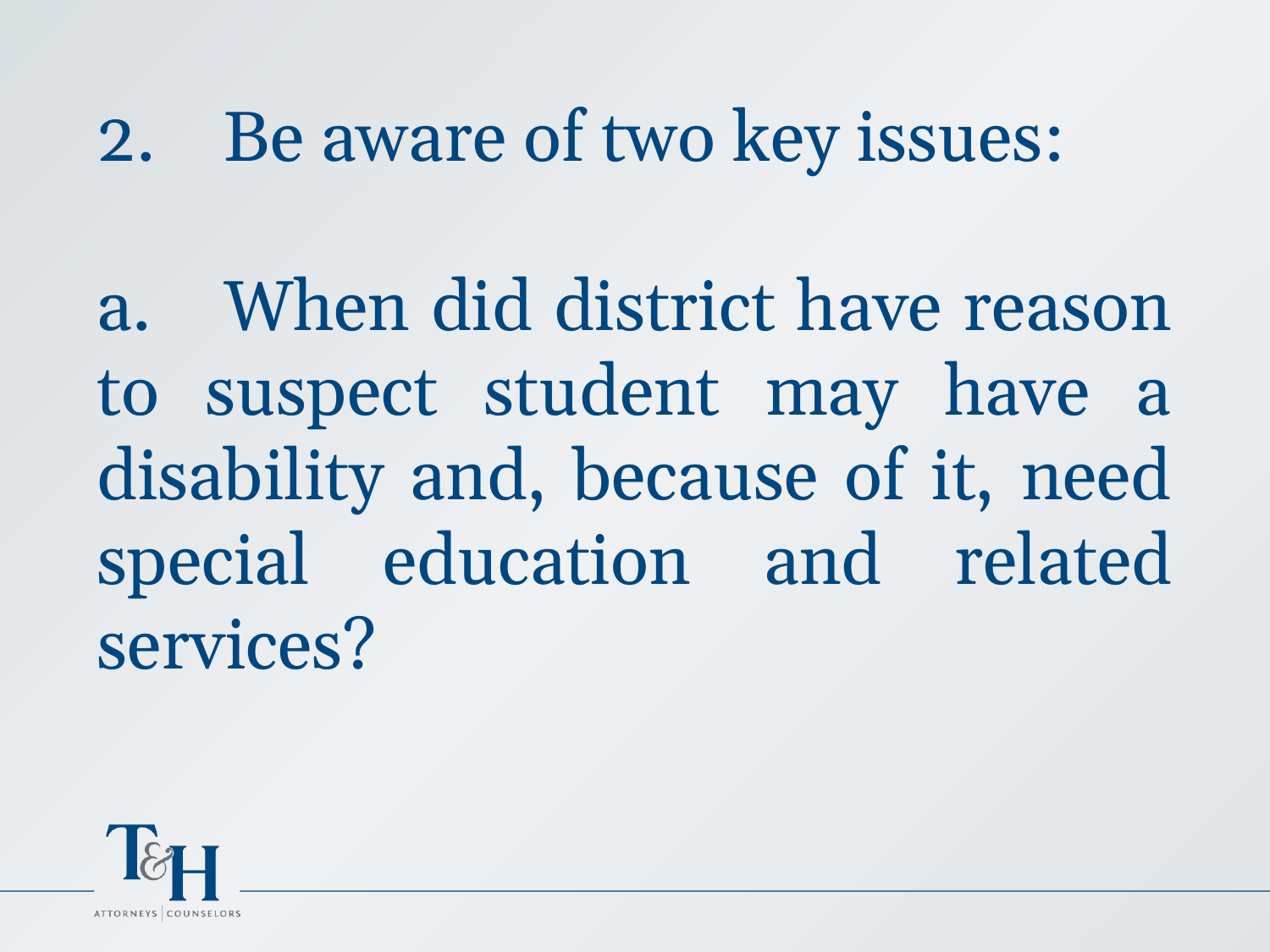

2. 	Be aware of two key issues:

a.	When did district have reason to suspect student may have a disability and, because of it, need special education and related services?